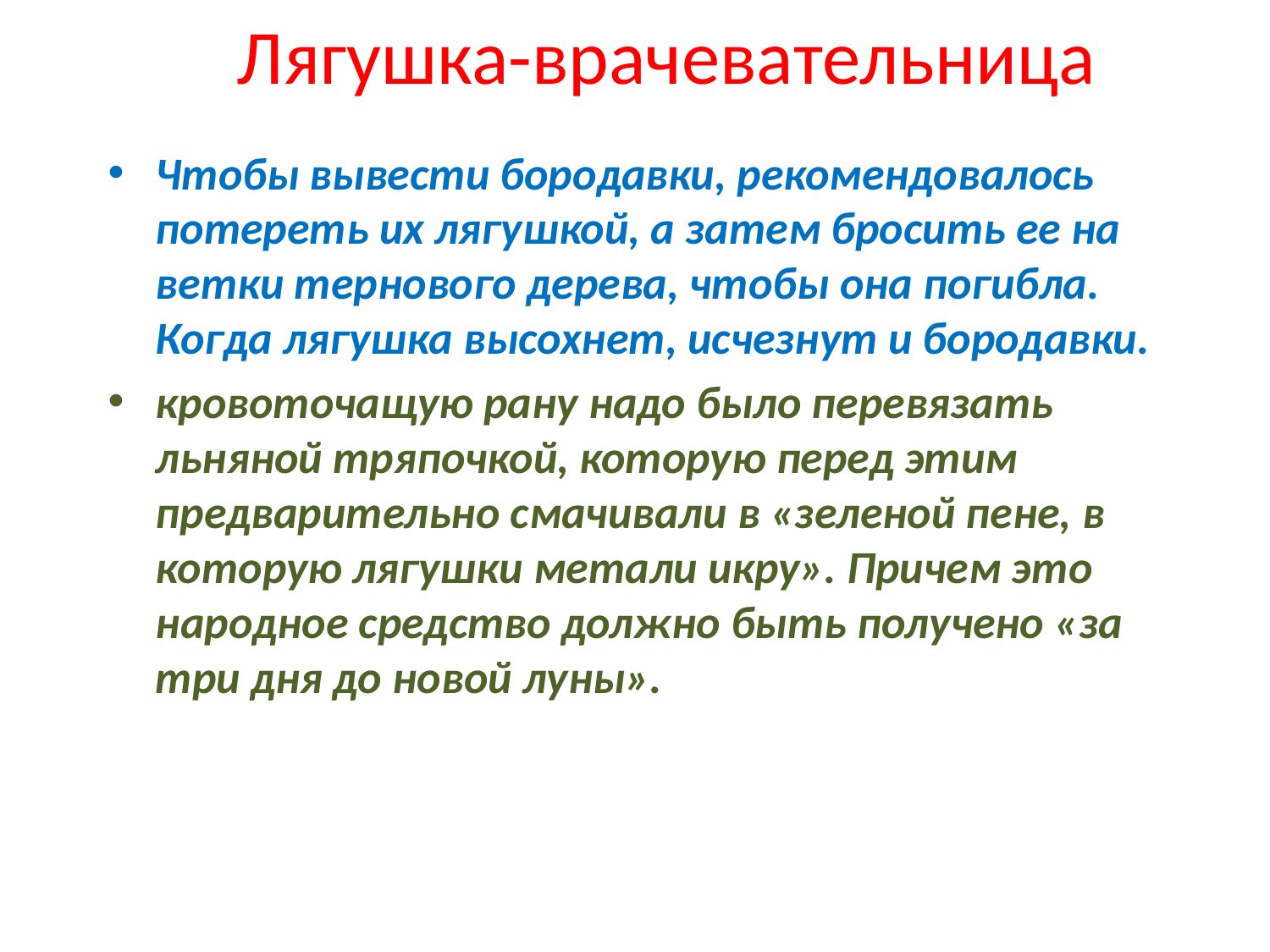

# Лягушка-врачевательница
Чтобы вывести бородавки, рекомендовалось потереть их лягушкой, а затем бросить ее на ветки тернового дерева, чтобы она погибла. Когда лягушка высохнет, исчезнут и бородавки.
кровоточащую рану надо было перевязать льняной тряпочкой, которую перед этим предварительно смачивали в «зеленой пене, в которую лягушки метали икру». Причем это народное средство должно быть получено «за три дня до новой луны».